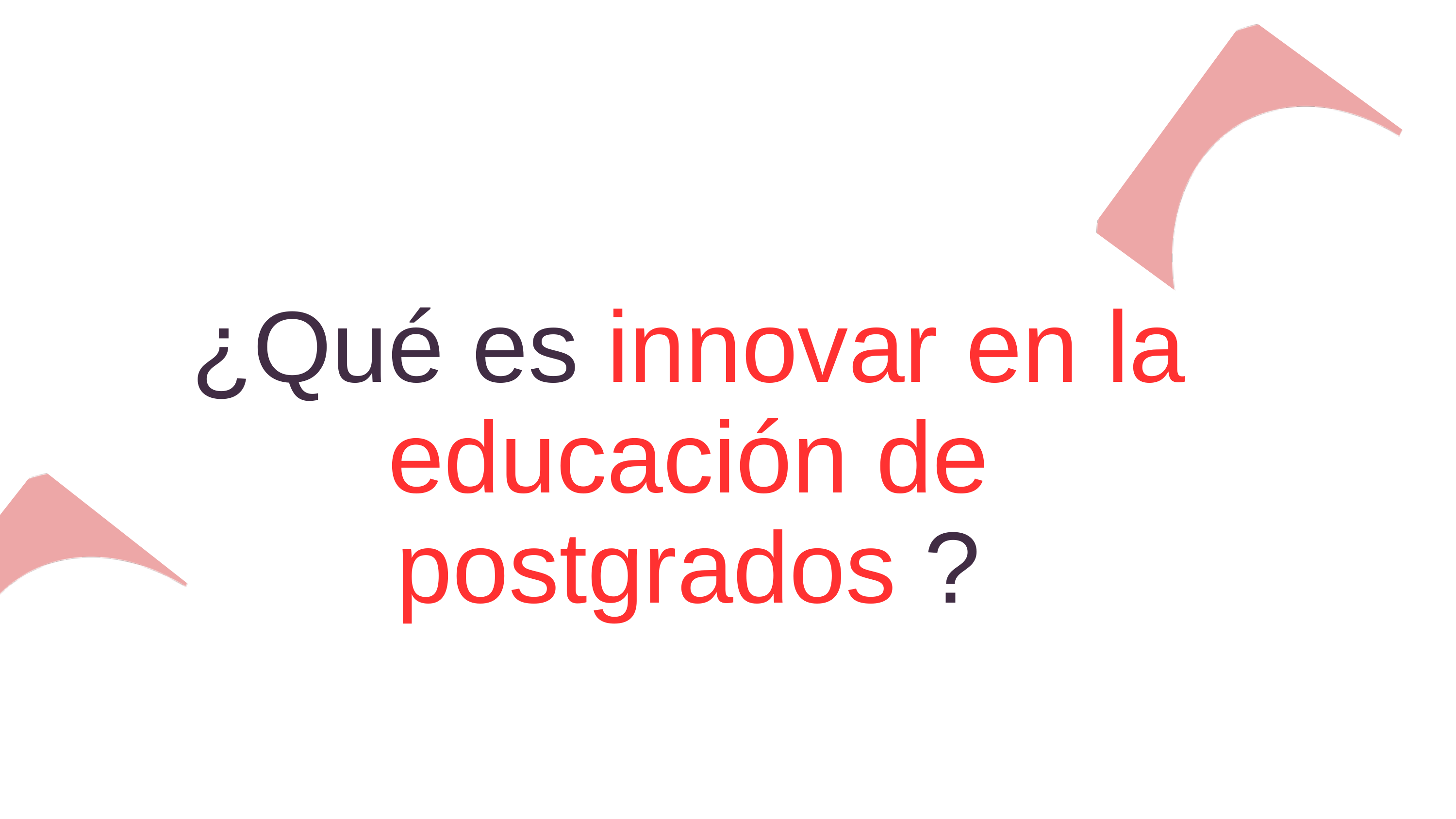

¿Qué es innovar en la educación de postgrados ?